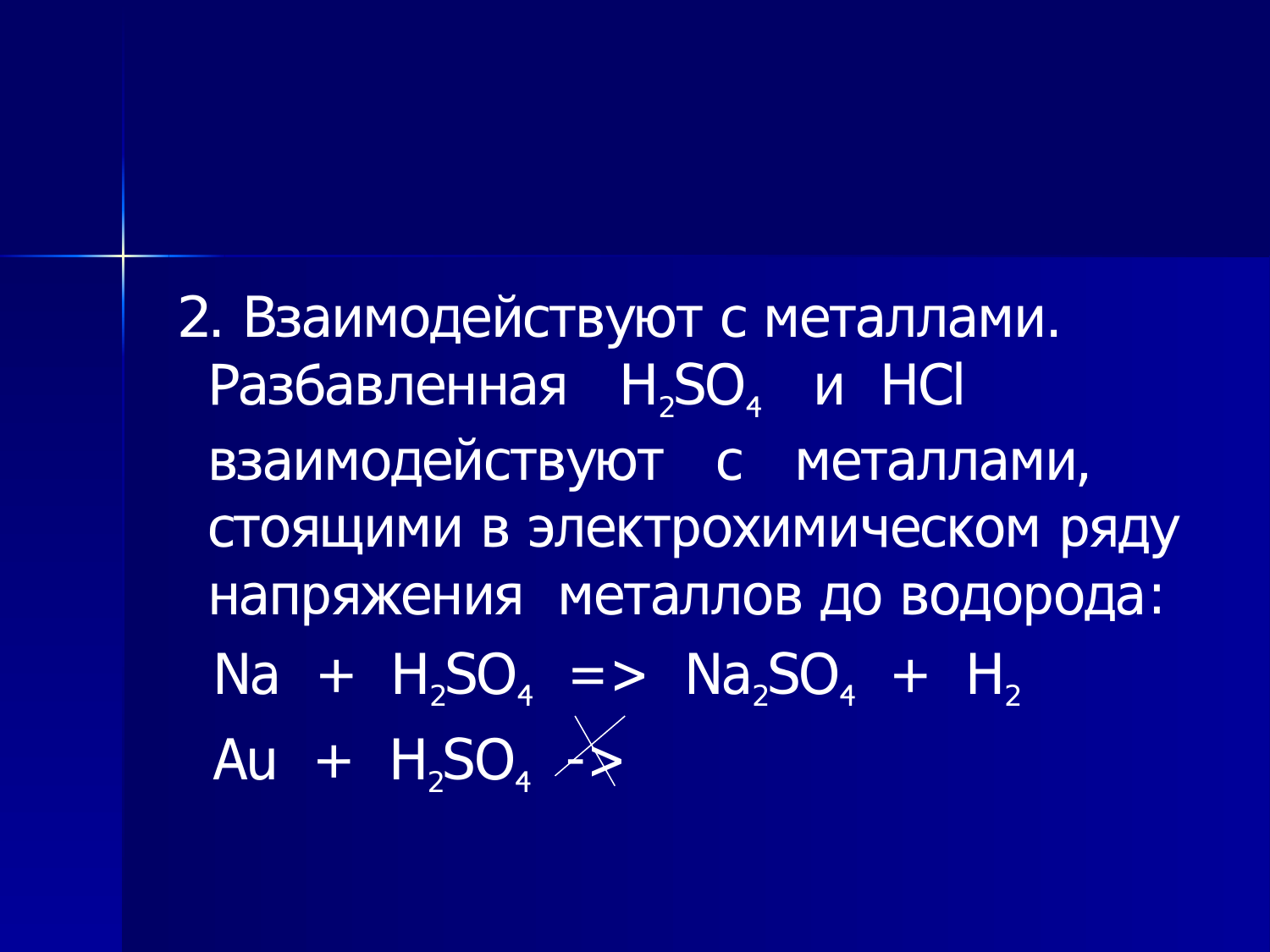

#
 2. Взаимодействуют с металлами. Разбавленная   H2SO4   и  HCl взаимодействуют   с   металлами, стоящими в электрохимическом ряду напряжения  металлов до водорода:
   Na  +  H2SO4  =>  Na2SO4  +  H2
   Au  +  H2SO4  ->